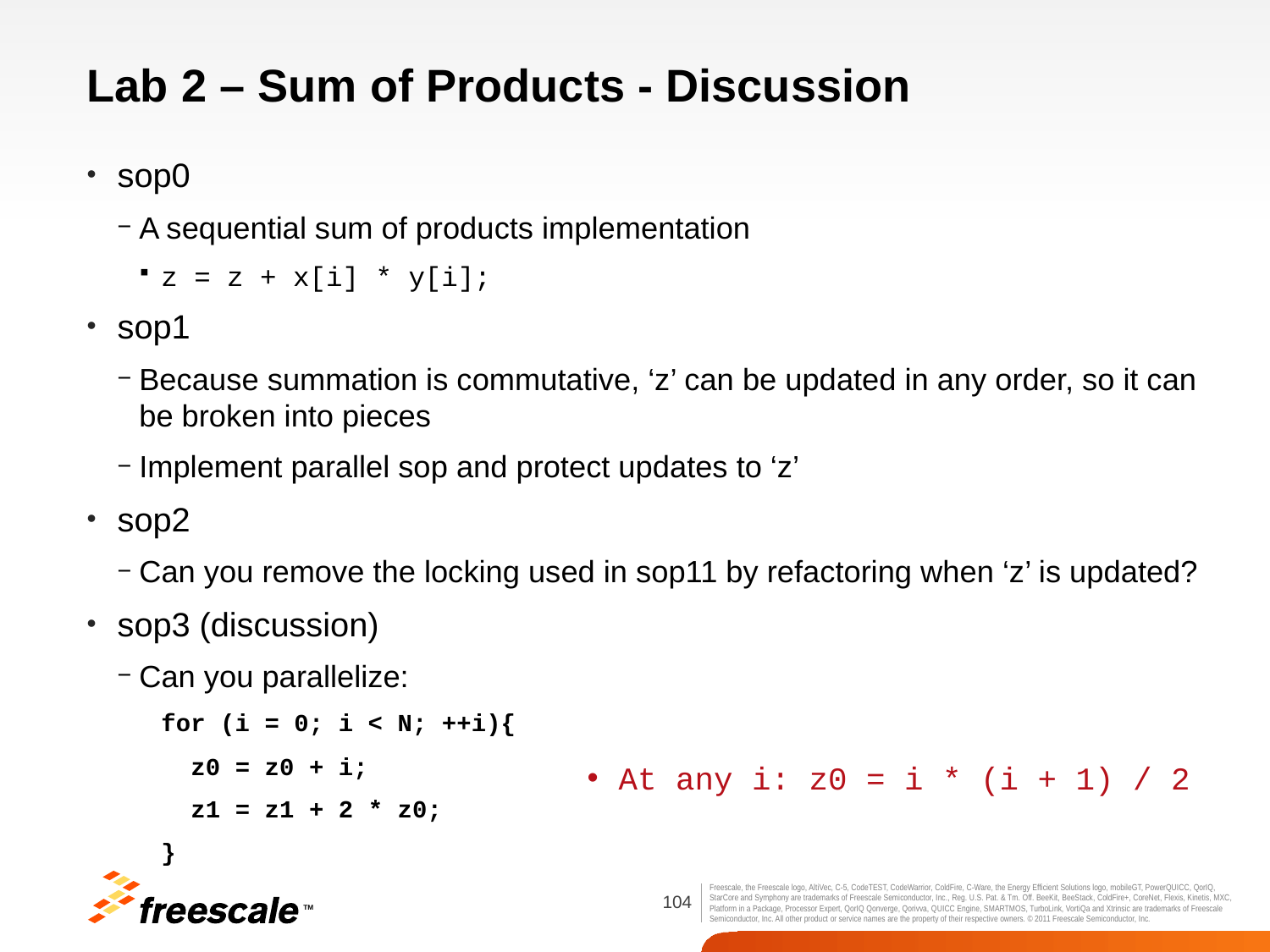

# Lab 2 – Sum of Products - Discussion
sop0
A sequential sum of products implementation
z = z + x[i] * y[i];
sop1
Because summation is commutative, ‘z’ can be updated in any order, so it can be broken into pieces
Implement parallel sop and protect updates to ‘z’
sop2
Can you remove the locking used in sop11 by refactoring when ‘z’ is updated?
sop3 (discussion)
Can you parallelize:
for (i = 0; i < N; ++i){
  z0 = z0 + i;
  z1 = z1 + 2 * z0;
}

At any i: z0 = i * (i + 1) / 2